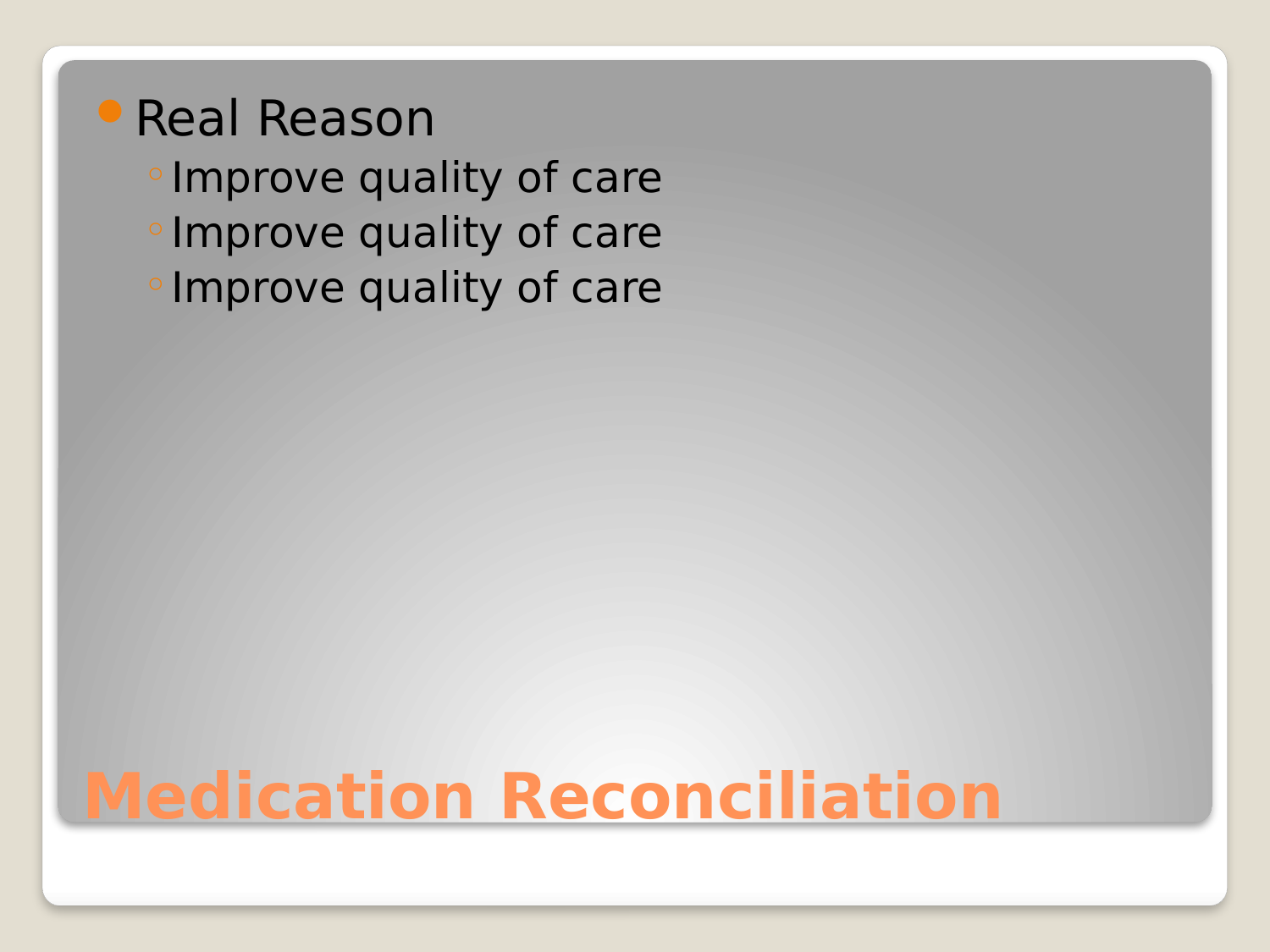

Real Reason
Improve quality of care
Improve quality of care
Improve quality of care

# Medication Reconciliation